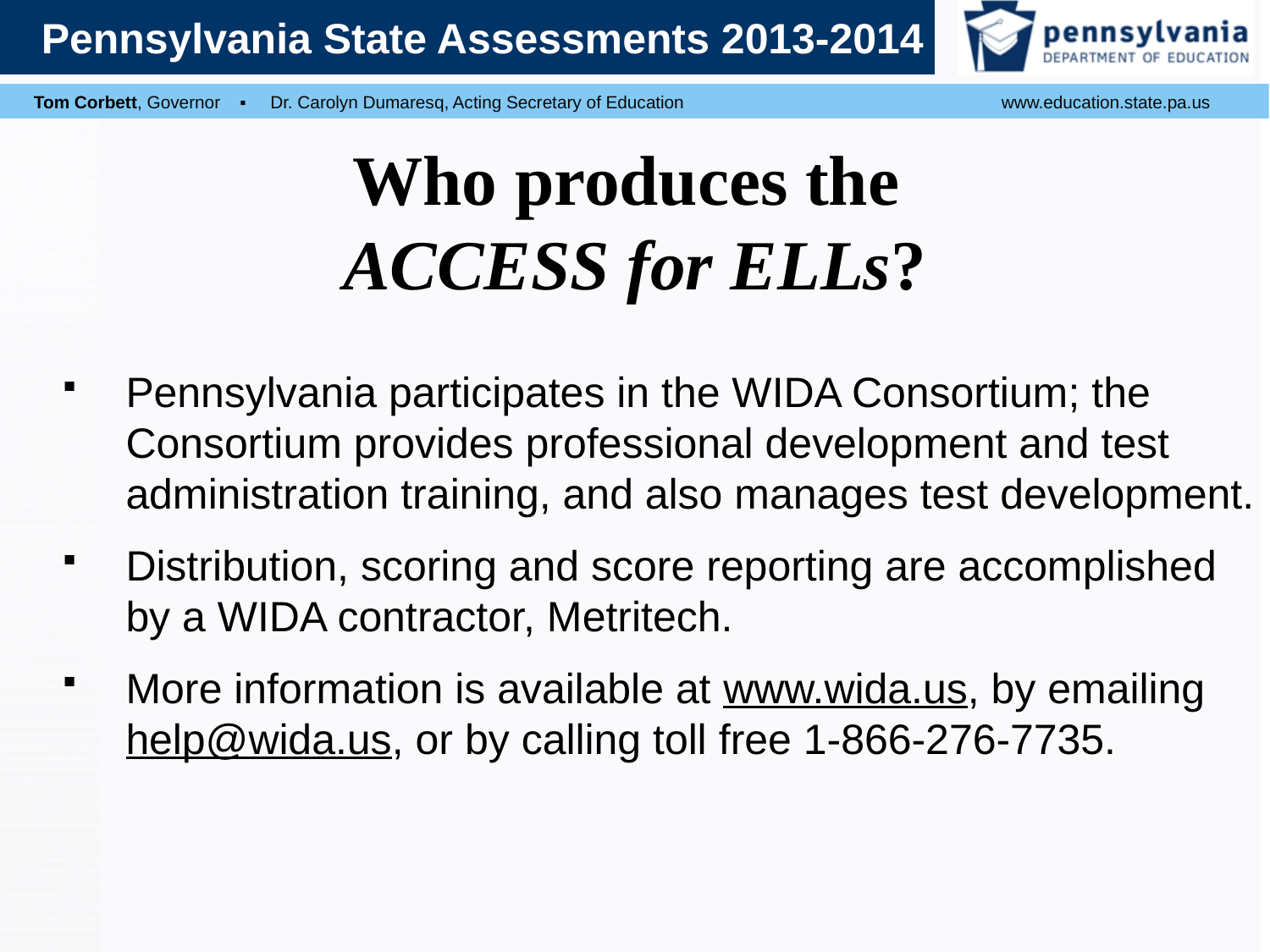

# Who produces the ACCESS for ELLs?
Pennsylvania participates in the WIDA Consortium; the Consortium provides professional development and test administration training, and also manages test development.
Distribution, scoring and score reporting are accomplished by a WIDA contractor, Metritech.
More information is available at www.wida.us, by emailing help@wida.us, or by calling toll free 1-866-276-7735.